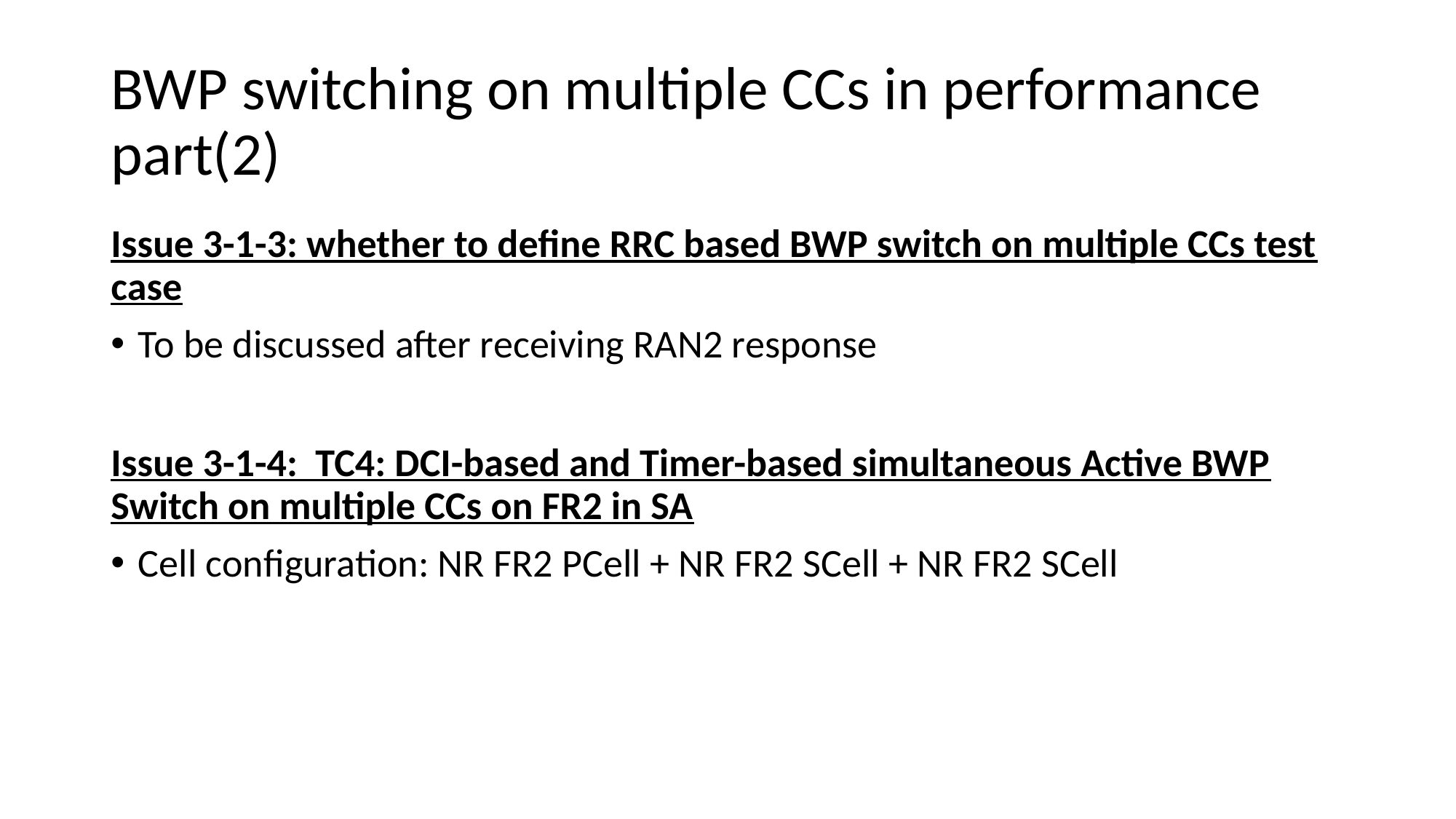

# BWP switching on multiple CCs in performance part(2)
Issue 3-1-3: whether to define RRC based BWP switch on multiple CCs test case
To be discussed after receiving RAN2 response

Issue 3-1-4:  TC4: DCI-based and Timer-based simultaneous Active BWP Switch on multiple CCs on FR2 in SA
Cell configuration: NR FR2 PCell + NR FR2 SCell + NR FR2 SCell